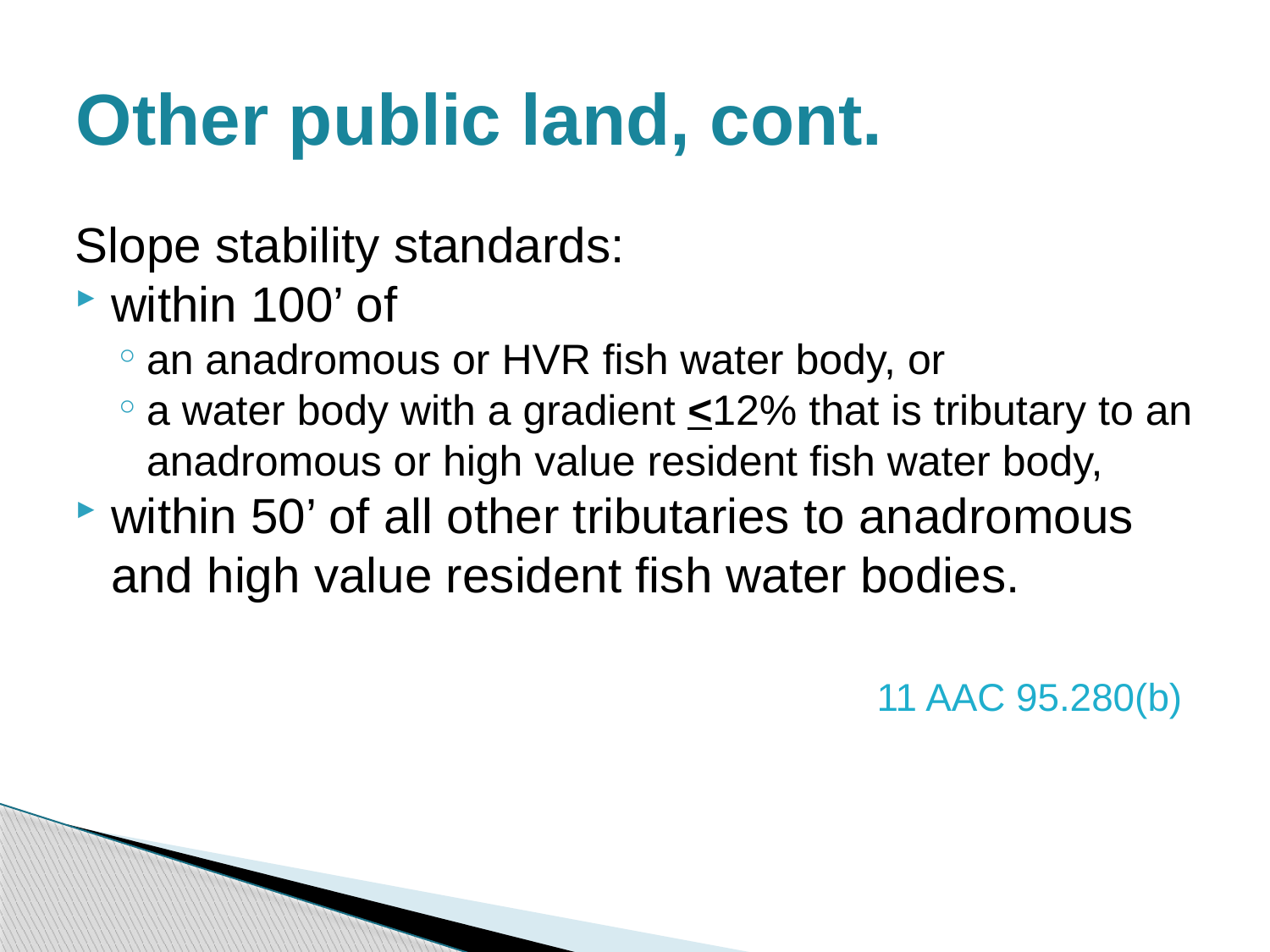

# Other public land, cont.

Slope stability standards:
within 100’ of
an anadromous or HVR fish water body, or
a water body with a gradient <12% that is tributary to an anadromous or high value resident fish water body,
within 50’ of all other tributaries to anadromous and high value resident fish water bodies.

						11 AAC 95.280(b)